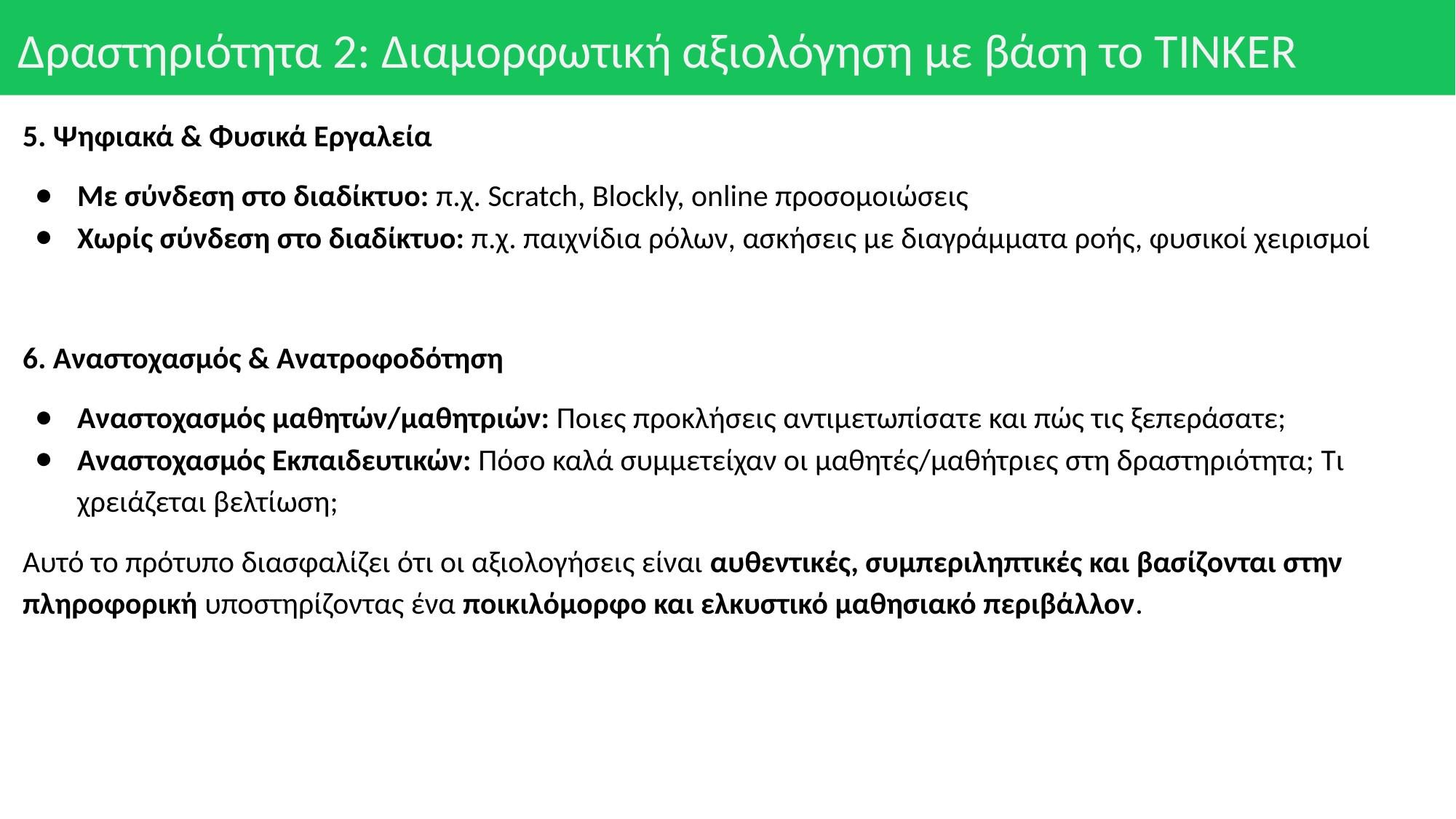

# Δραστηριότητα 2: Διαμορφωτική αξιολόγηση με βάση το TINKER
5. Ψηφιακά & Φυσικά Εργαλεία
Με σύνδεση στο διαδίκτυο: π.χ. Scratch, Blockly, online προσομοιώσεις
Χωρίς σύνδεση στο διαδίκτυο: π.χ. παιχνίδια ρόλων, ασκήσεις με διαγράμματα ροής, φυσικοί χειρισμοί

6. Αναστοχασμός & Ανατροφοδότηση
Αναστοχασμός μαθητών/μαθητριών: Ποιες προκλήσεις αντιμετωπίσατε και πώς τις ξεπεράσατε;
Αναστοχασμός Εκπαιδευτικών: Πόσο καλά συμμετείχαν οι μαθητές/μαθήτριες στη δραστηριότητα; Τι χρειάζεται βελτίωση;
Αυτό το πρότυπο διασφαλίζει ότι οι αξιολογήσεις είναι αυθεντικές, συμπεριληπτικές και βασίζονται στην πληροφορική υποστηρίζοντας ένα ποικιλόμορφο και ελκυστικό μαθησιακό περιβάλλον.